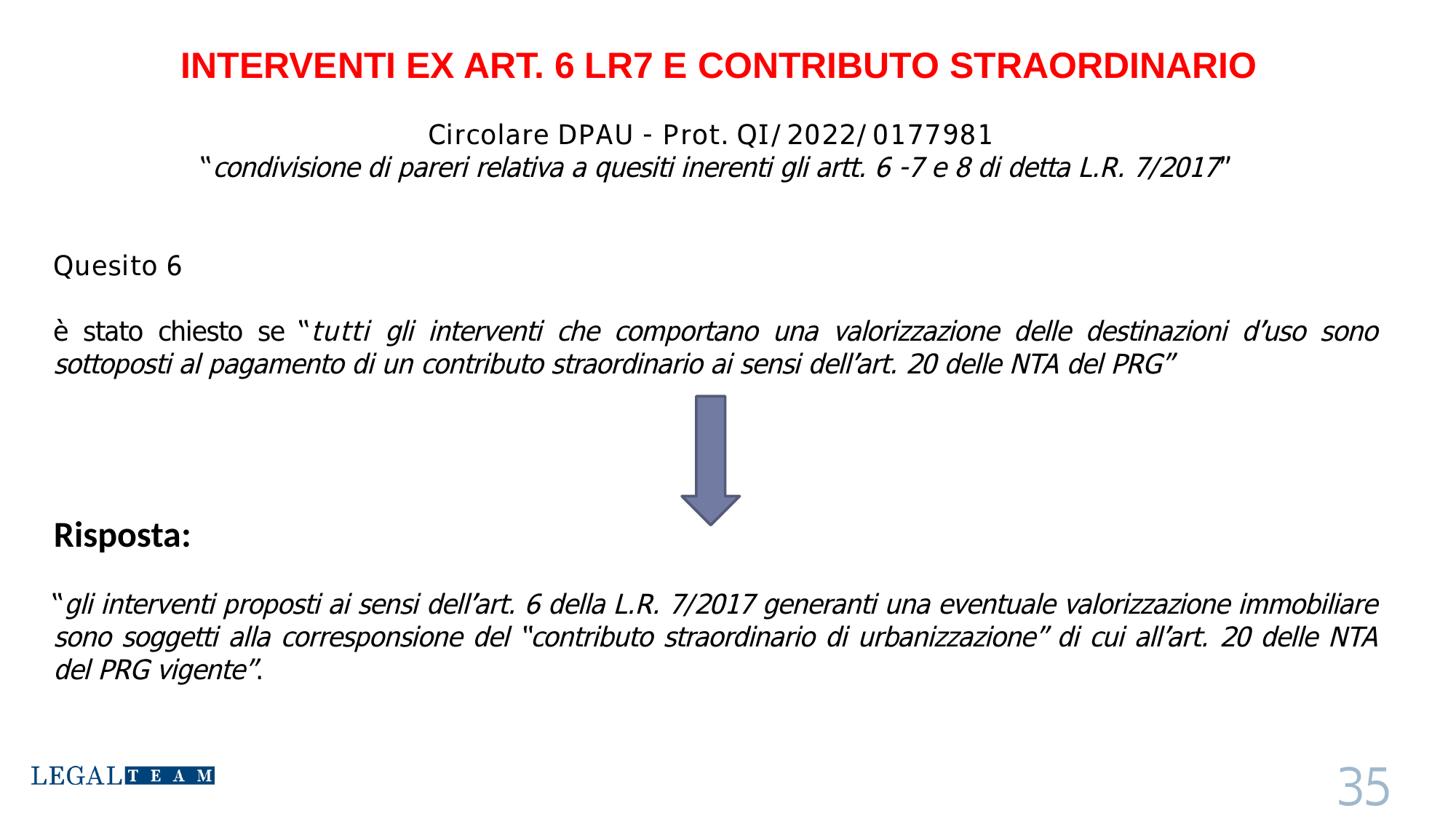

# INTERVENTI EX ART. 6 LR7 E CONTRIBUTO STRAORDINARIO
Circolare DPAU - Prot. QI/2022/0177981
“condivisione di pareri relativa a quesiti inerenti gli artt. 6 -7 e 8 di detta L.R. 7/2017”

Quesito 6

è stato chiesto se “tutti gli interventi che comportano una valorizzazione delle destinazioni d’uso sono sottoposti al pagamento di un contributo straordinario ai sensi dell’art. 20 delle NTA del PRG”

Risposta:

“gli interventi proposti ai sensi dell’art. 6 della L.R. 7/2017 generanti una eventuale valorizzazione immobiliare sono soggetti alla corresponsione del “contributo straordinario di urbanizzazione” di cui all’art. 20 delle NTA del PRG vigente”.

35